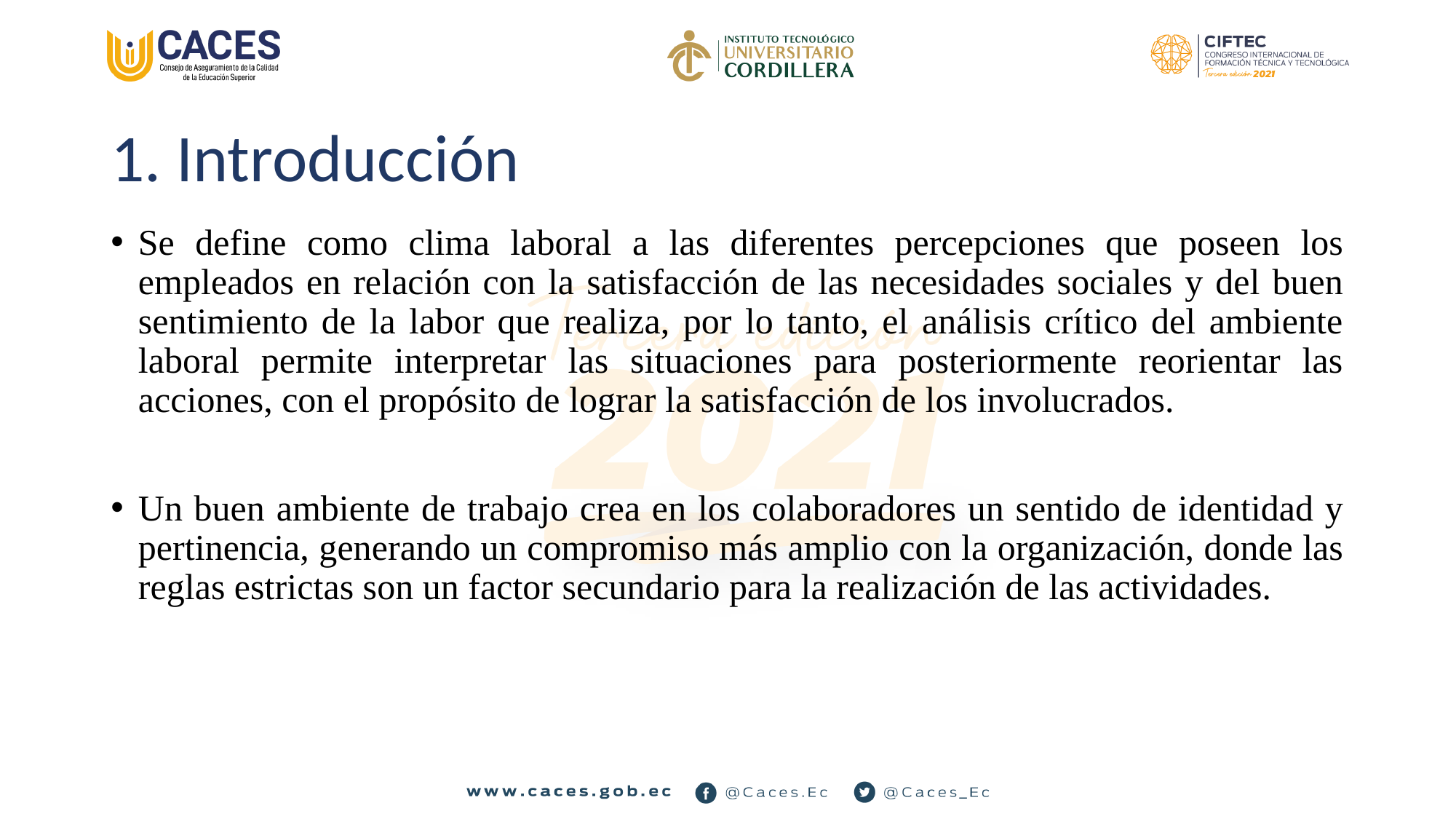

# 1. Introducción
Se define como clima laboral a las diferentes percepciones que poseen los empleados en relación con la satisfacción de las necesidades sociales y del buen sentimiento de la labor que realiza, por lo tanto, el análisis crítico del ambiente laboral permite interpretar las situaciones para posteriormente reorientar las acciones, con el propósito de lograr la satisfacción de los involucrados.

Un buen ambiente de trabajo crea en los colaboradores un sentido de identidad y pertinencia, generando un compromiso más amplio con la organización, donde las reglas estrictas son un factor secundario para la realización de las actividades.